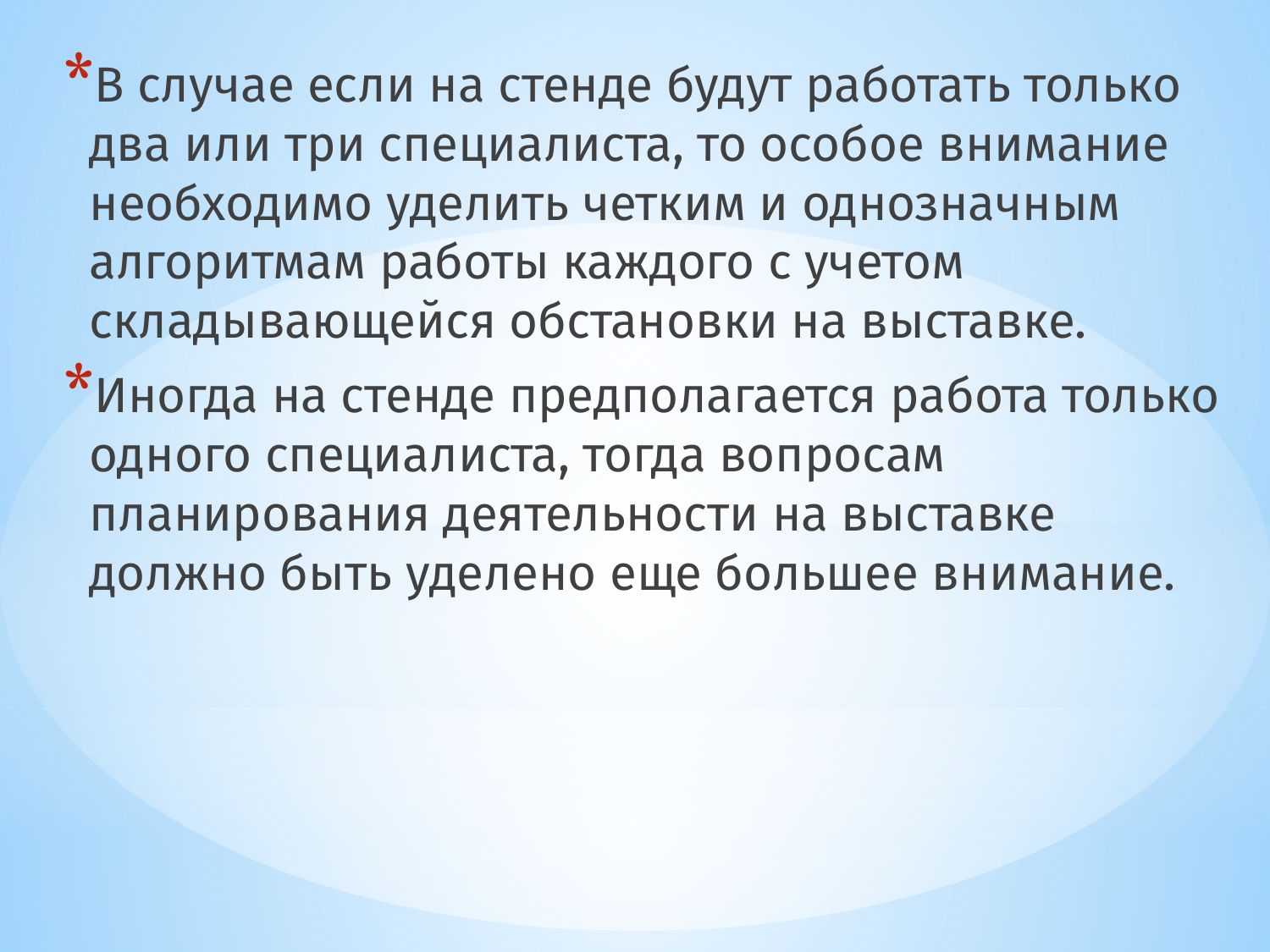

В случае если на стенде будут работать только два или три специалиста, то особое внимание необходимо уделить четким и однозначным алгоритмам работы каждого с учетом складывающейся обстановки на выставке.
Иногда на стенде предполагается работа только одного специалиста, тогда вопросам планирования деятельности на выставке должно быть уделено еще большее внимание.

#